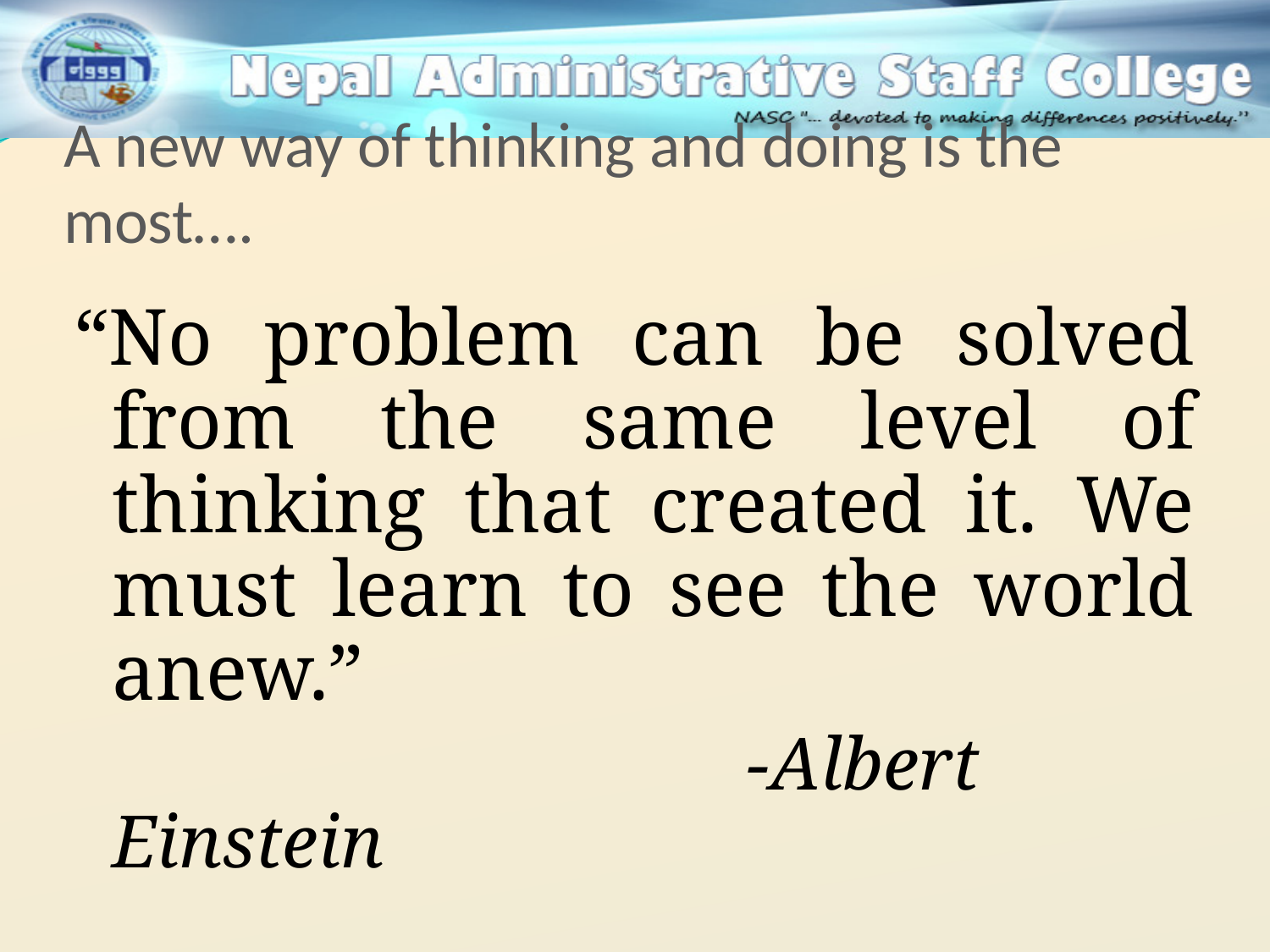

# A new way of thinking and doing is the most….

“No problem can be solved from the same level of thinking that created it. We must learn to see the world anew.”
						-Albert Einstein